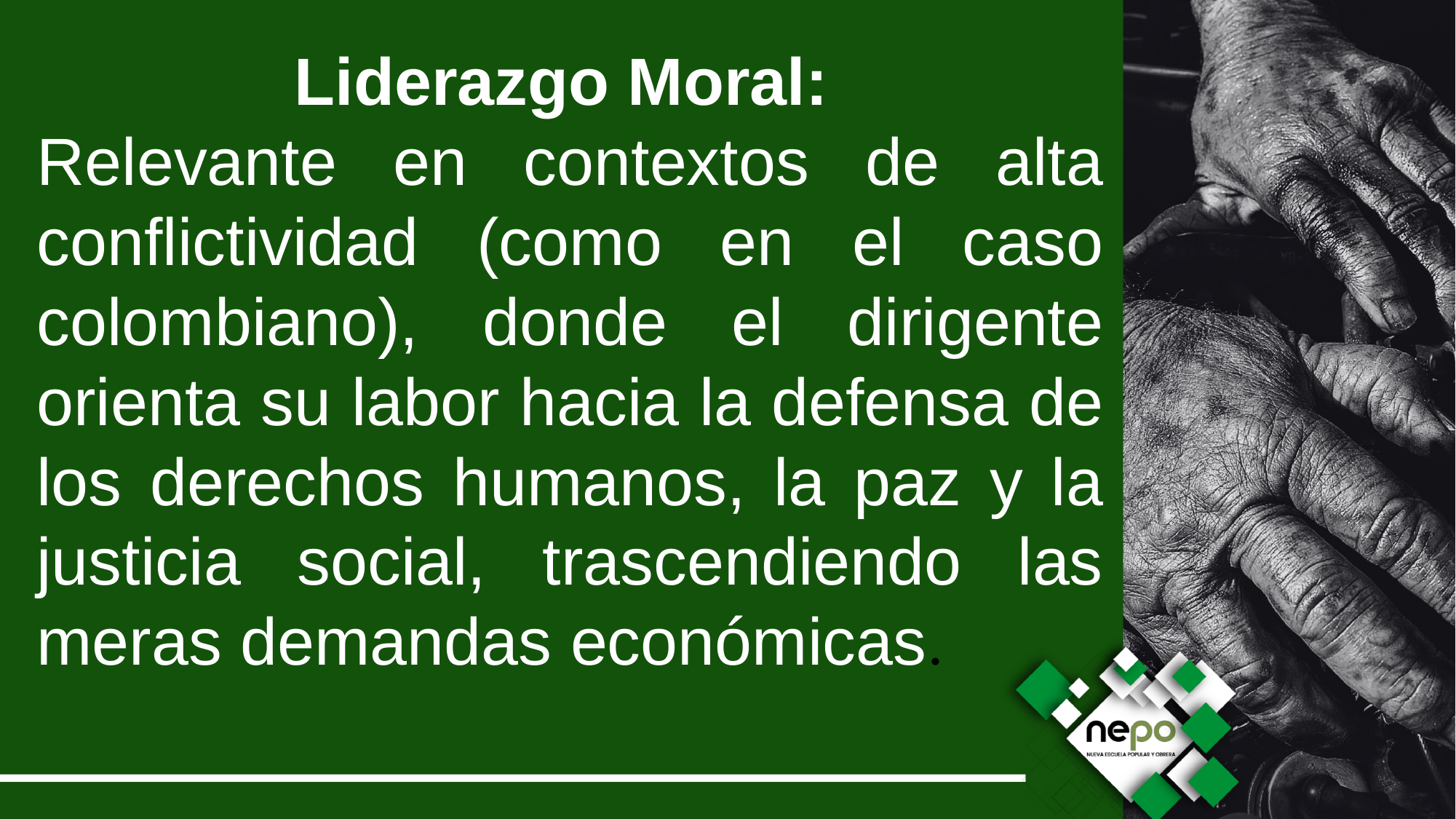

Liderazgo Moral:
Relevante en contextos de alta conflictividad (como en el caso colombiano), donde el dirigente orienta su labor hacia la defensa de los derechos humanos, la paz y la justicia social, trascendiendo las meras demandas económicas.